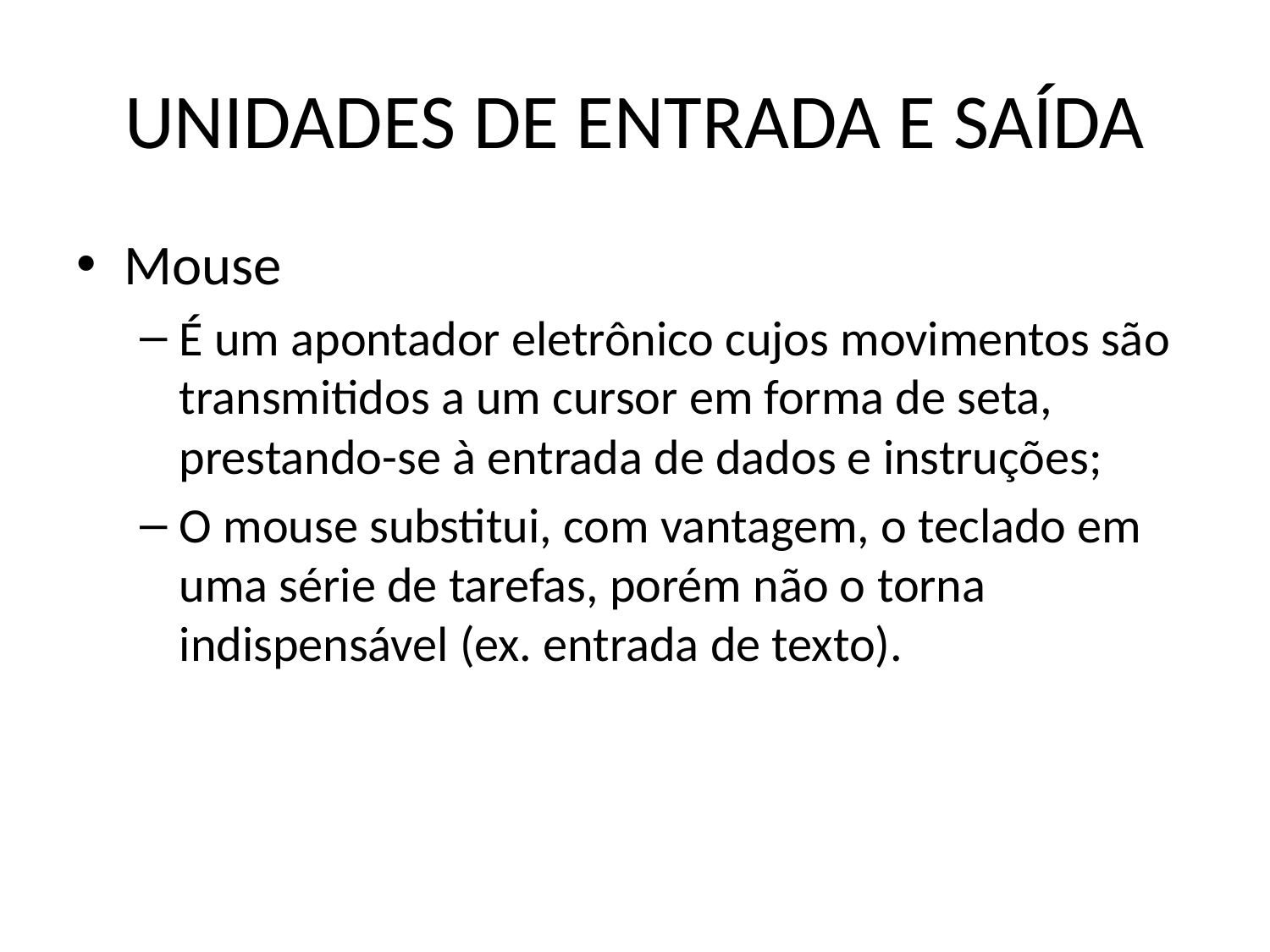

# UNIDADES DE ENTRADA E SAÍDA
Mouse
É um apontador eletrônico cujos movimentos são transmitidos a um cursor em forma de seta, prestando-se à entrada de dados e instruções;
O mouse substitui, com vantagem, o teclado em uma série de tarefas, porém não o torna indispensável (ex. entrada de texto).